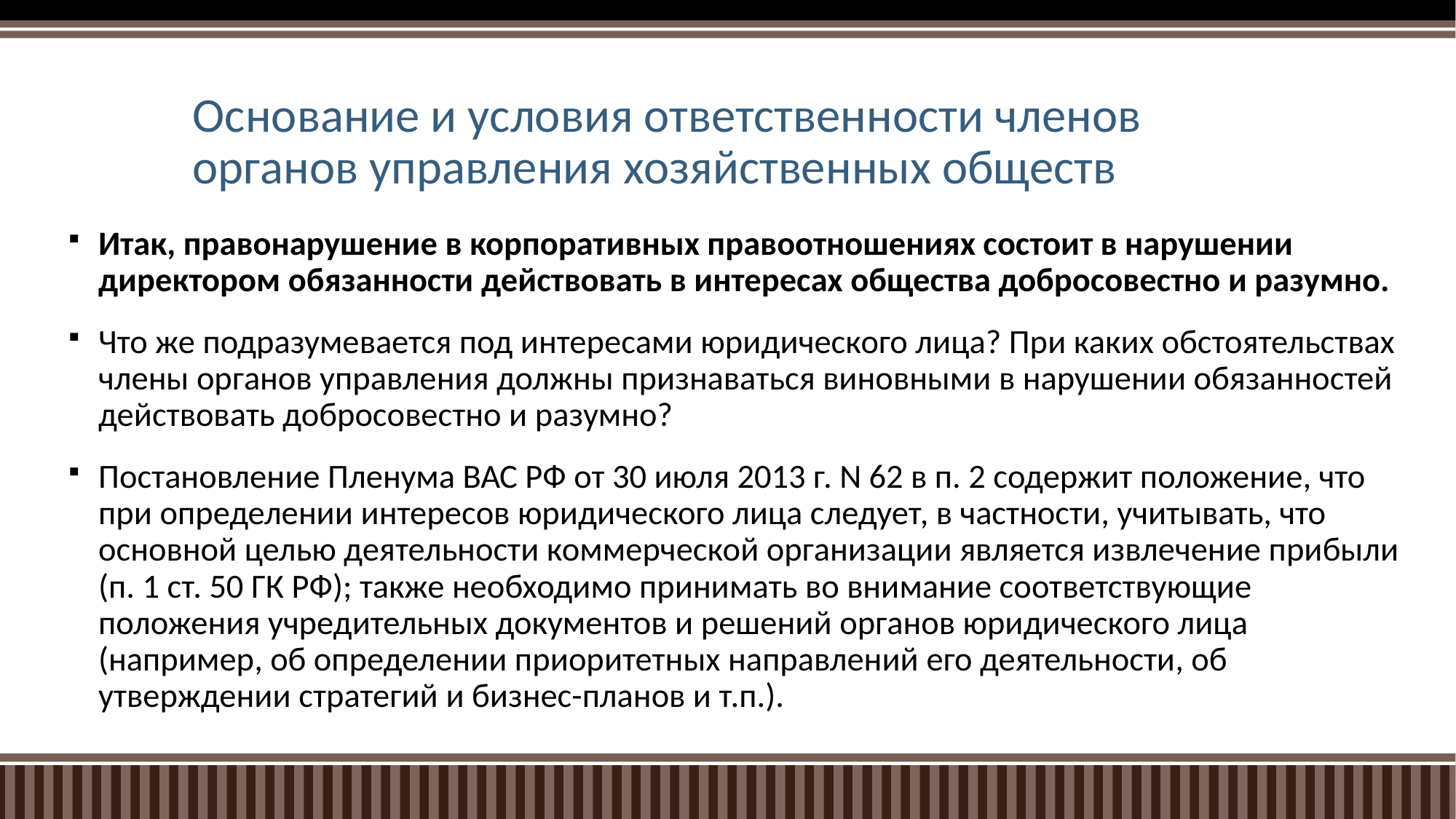

# Основание и условия ответственности членов органов управления хозяйственных обществ
Итак, правонарушение в корпоративных правоотношениях состоит в нарушении директором обязанности действовать в интересах общества добросовестно и разумно.
Что же подразумевается под интересами юридического лица? При каких обстоятельствах члены органов управления должны признаваться виновными в нарушении обязанностей действовать добросовестно и разумно?
Постановление Пленума ВАС РФ от 30 июля 2013 г. N 62 в п. 2 содержит положение, что при определении интересов юридического лица следует, в частности, учитывать, что основной целью деятельности коммерческой организации является извлечение прибыли (п. 1 ст. 50 ГК РФ); также необходимо принимать во внимание соответствующие положения учредительных документов и решений органов юридического лица (например, об определении приоритетных направлений его деятельности, об утверждении стратегий и бизнес-планов и т.п.).